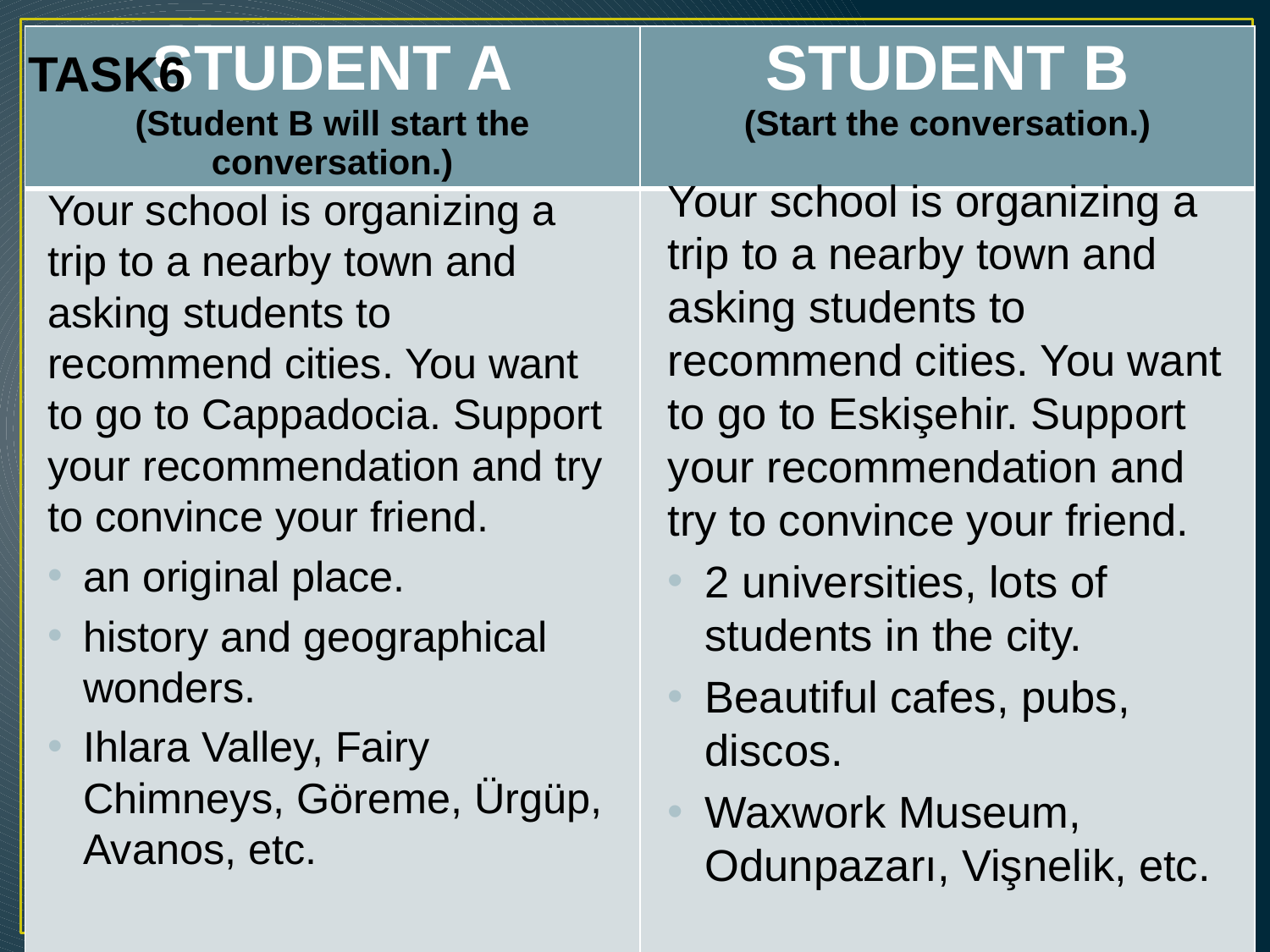

| STUDENT A (Student B will start the conversation.) | STUDENT B (Start the conversation.) |
| --- | --- |
|  |  |
TASK6
Your school is organizing a trip to a nearby town and asking students to recommend cities. You want to go to Eskişehir. Support your recommendation and try to convince your friend.
2 universities, lots of students in the city.
Beautiful cafes, pubs, discos.
Waxwork Museum, Odunpazarı, Vişnelik, etc.

Your school is organizing a trip to a nearby town and asking students to recommend cities. You want to go to Cappadocia. Support your recommendation and try to convince your friend.
an original place.
history and geographical wonders.
Ihlara Valley, Fairy Chimneys, Göreme, Ürgüp, Avanos, etc.